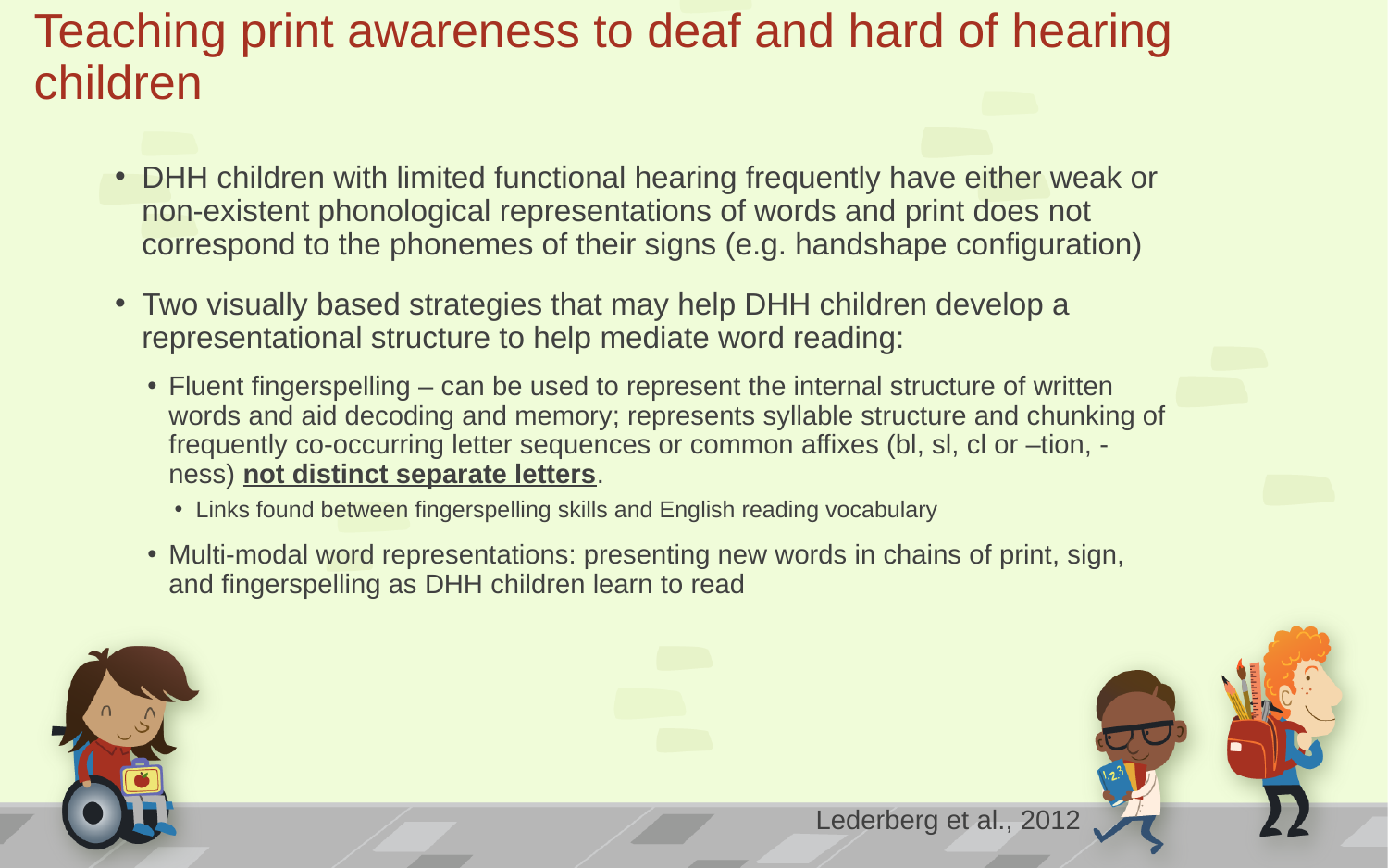

# Teaching print awareness to deaf and hard of hearing children
DHH children with limited functional hearing frequently have either weak or non-existent phonological representations of words and print does not correspond to the phonemes of their signs (e.g. handshape configuration)
Two visually based strategies that may help DHH children develop a representational structure to help mediate word reading:
Fluent fingerspelling – can be used to represent the internal structure of written words and aid decoding and memory; represents syllable structure and chunking of frequently co-occurring letter sequences or common affixes (bl, sl, cl or –tion, -ness) not distinct separate letters.
Links found between fingerspelling skills and English reading vocabulary
Multi-modal word representations: presenting new words in chains of print, sign, and fingerspelling as DHH children learn to read

Lederberg et al., 2012